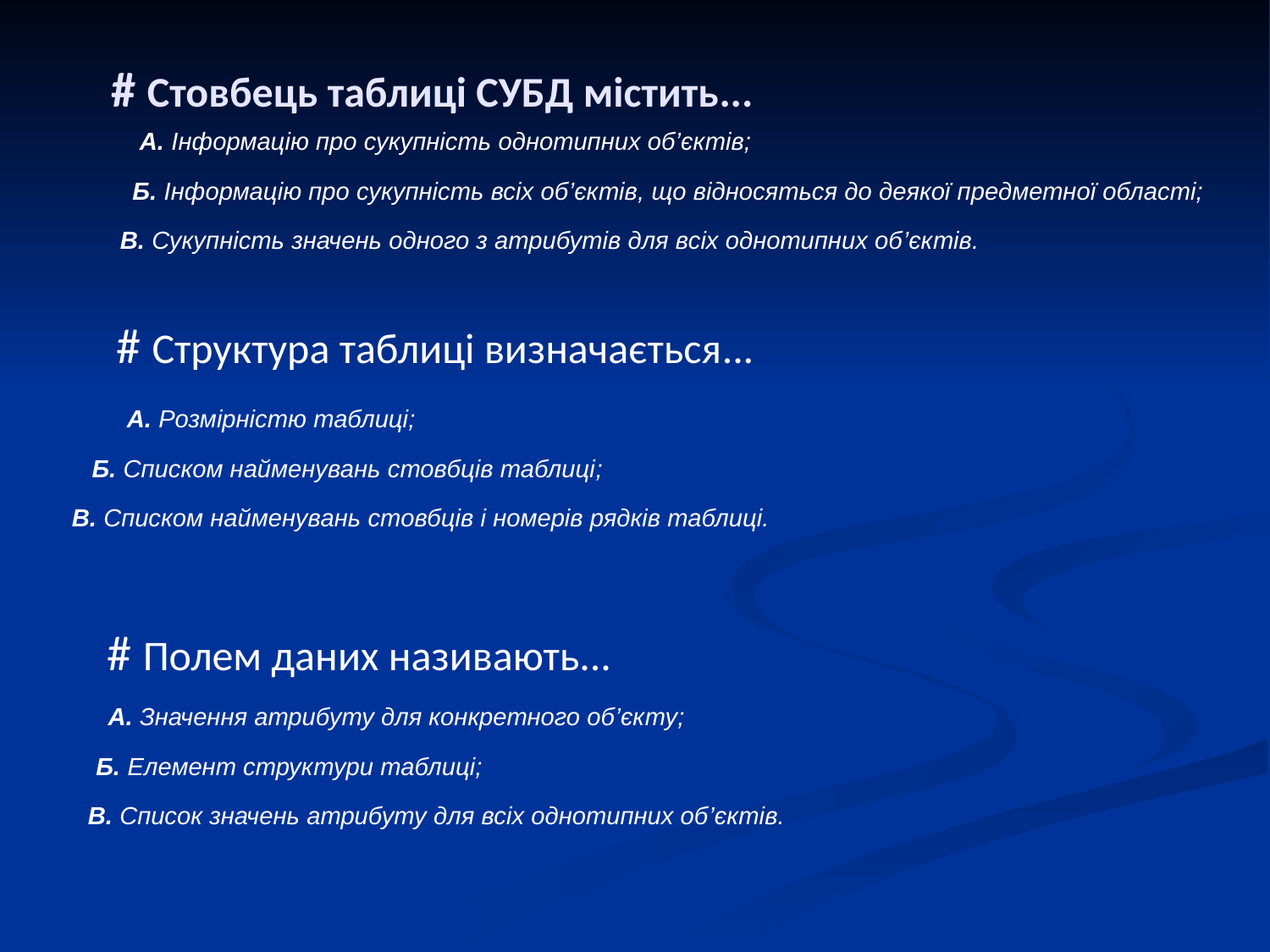

# Стовбець таблиці СУБД містить...
                  А. Інформацію про сукупність однотипних об’єктів;
                 Б. Інформацію про сукупність всіх об’єктів, що відносяться до деякої предметної області;
          В. Сукупність значень одного з атрибутів для всіх однотипних об’єктів.
 # Структура таблиці визначається...
     А. Розмірністю таблиці;
               Б. Списком найменувань стовбців таблиці;
             В. Списком найменувань стовбців і номерів рядків таблиці.
# Полем даних називають...
     А. Значення атрибуту для конкретного об’єкту;
  Б. Елемент структури таблиці;
  В. Список значень атрибуту для всіх однотипних об’єктів.